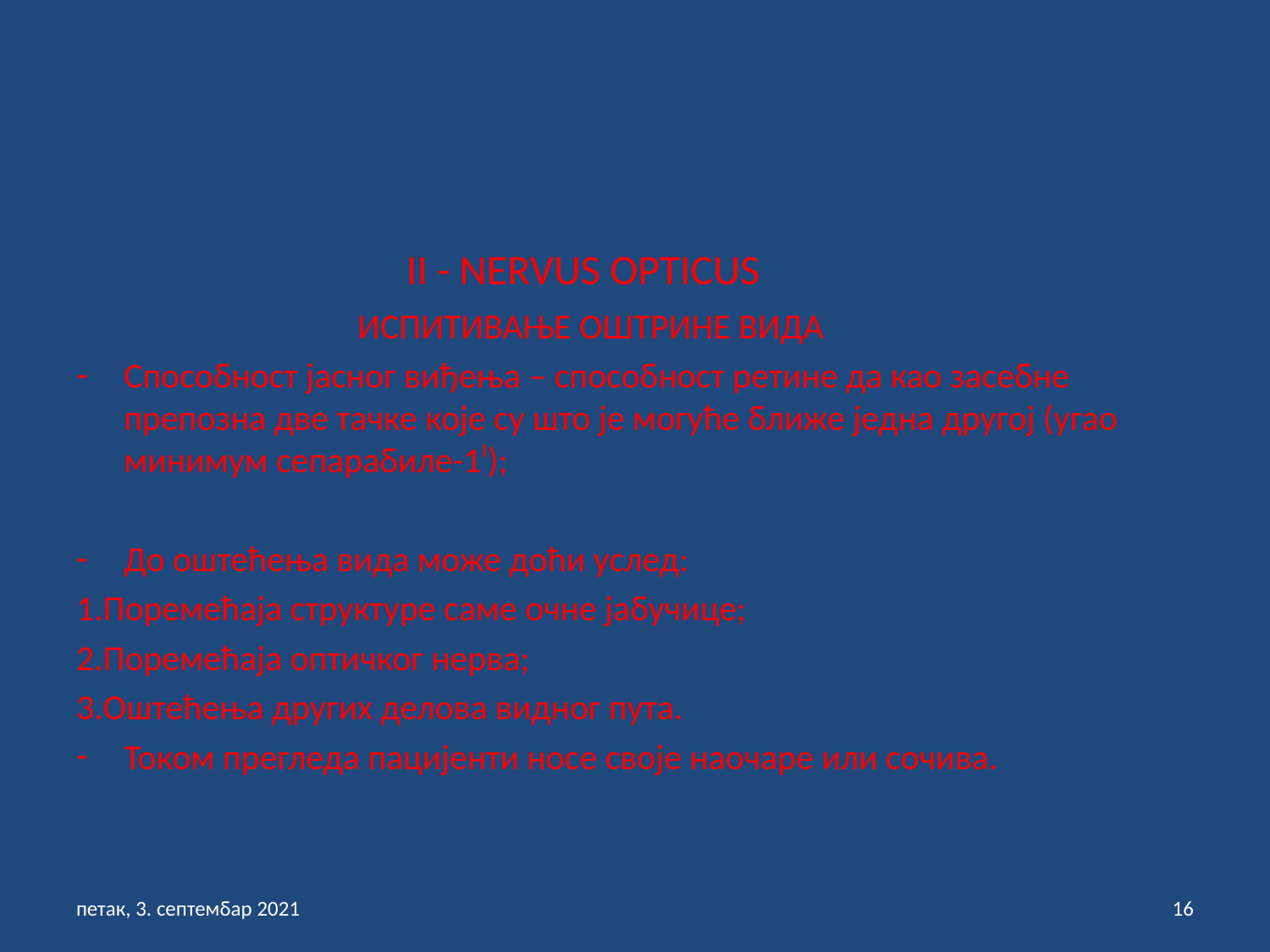

II - NERVUS OPTICUS
                                   ИСПИТИВАЊЕ ОШТРИНЕ ВИДА
Способност јасног виђења – способност ретине да као засебне препозна две тачке које су што је могуће ближе једна другој (угао минимум сепарабиле-1ˡ);

До оштећења вида може доћи услед:
1.Поремећаја структуре саме очне јабучице;
2.Поремећаја оптичког нерва;
3.Оштећења других делова видног пута.
Током прегледа пацијенти носе своје наочаре или сочива.
петак, 3. септембар 2021
16